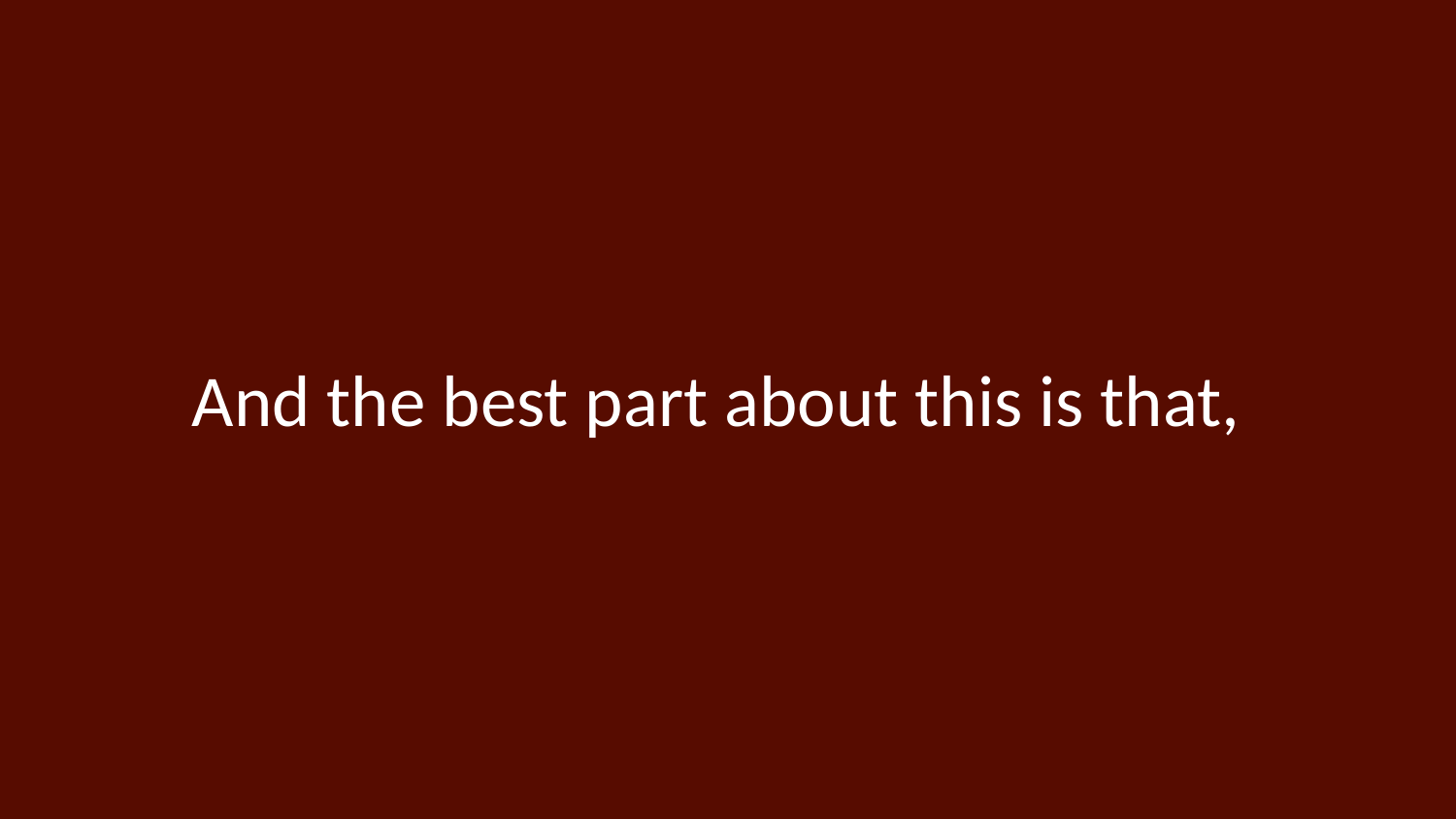

# And the best part about this is that,